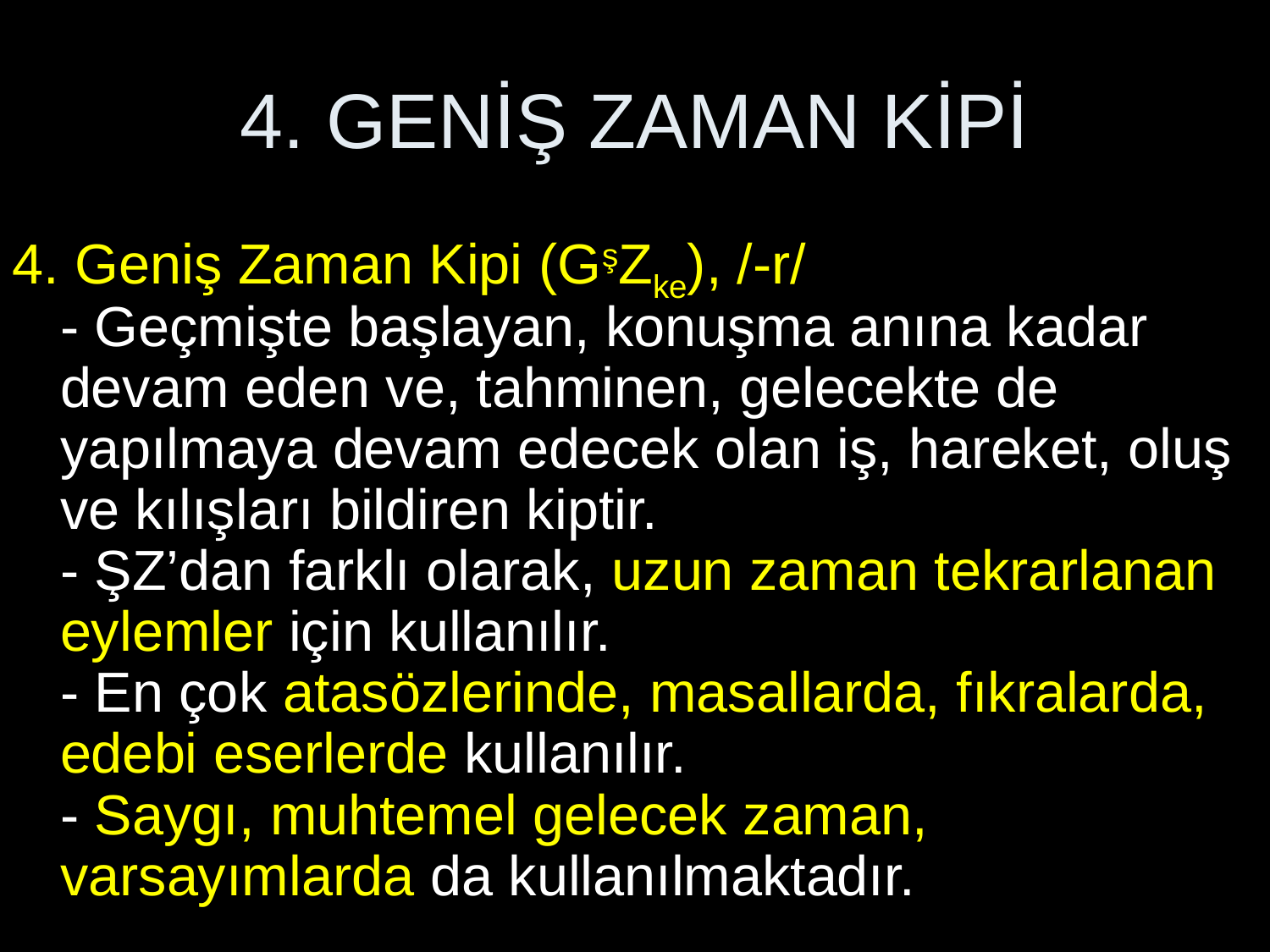

# 4. GENİŞ ZAMAN KİPİ
4. Geniş Zaman Kipi (GşZke), /-r/
- Geçmişte başlayan, konuşma anına kadar devam eden ve, tahminen, gelecekte de yapılmaya devam edecek olan iş, hareket, oluş ve kılışları bildiren kiptir.
- ŞZ’dan farklı olarak, uzun zaman tekrarlanan eylemler için kullanılır.
- En çok atasözlerinde, masallarda, fıkralarda, edebi eserlerde kullanılır.
- Saygı, muhtemel gelecek zaman, varsayımlarda da kullanılmaktadır.